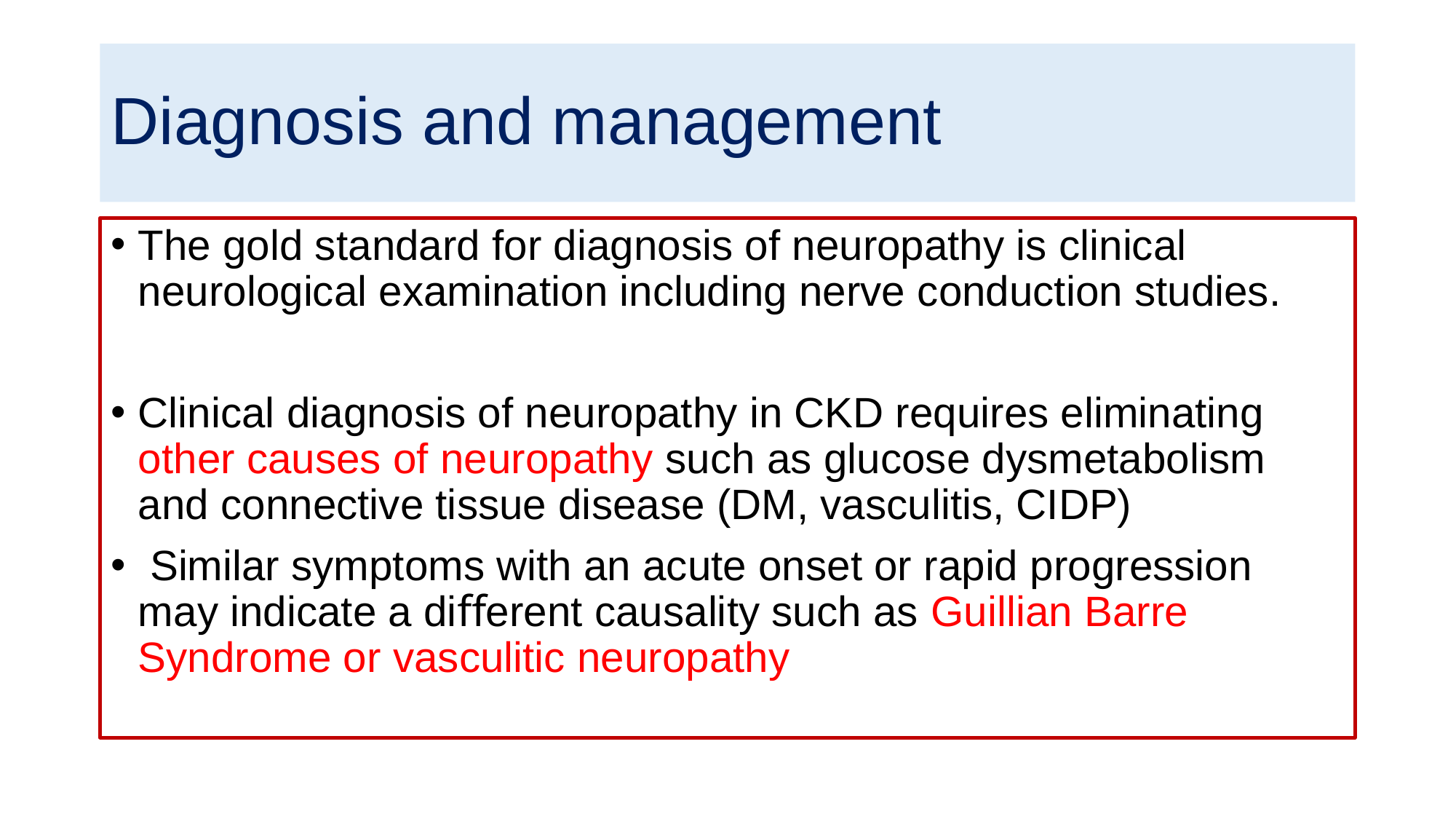

# Diagnosis and management
The gold standard for diagnosis of neuropathy is clinical neurological examination including nerve conduction studies.

Clinical diagnosis of neuropathy in CKD requires eliminating other causes of neuropathy such as glucose dysmetabolism and connective tissue disease (DM, vasculitis, CIDP)
 Similar symptoms with an acute onset or rapid progression may indicate a diﬀerent causality such as Guillian Barre Syndrome or vasculitic neuropathy